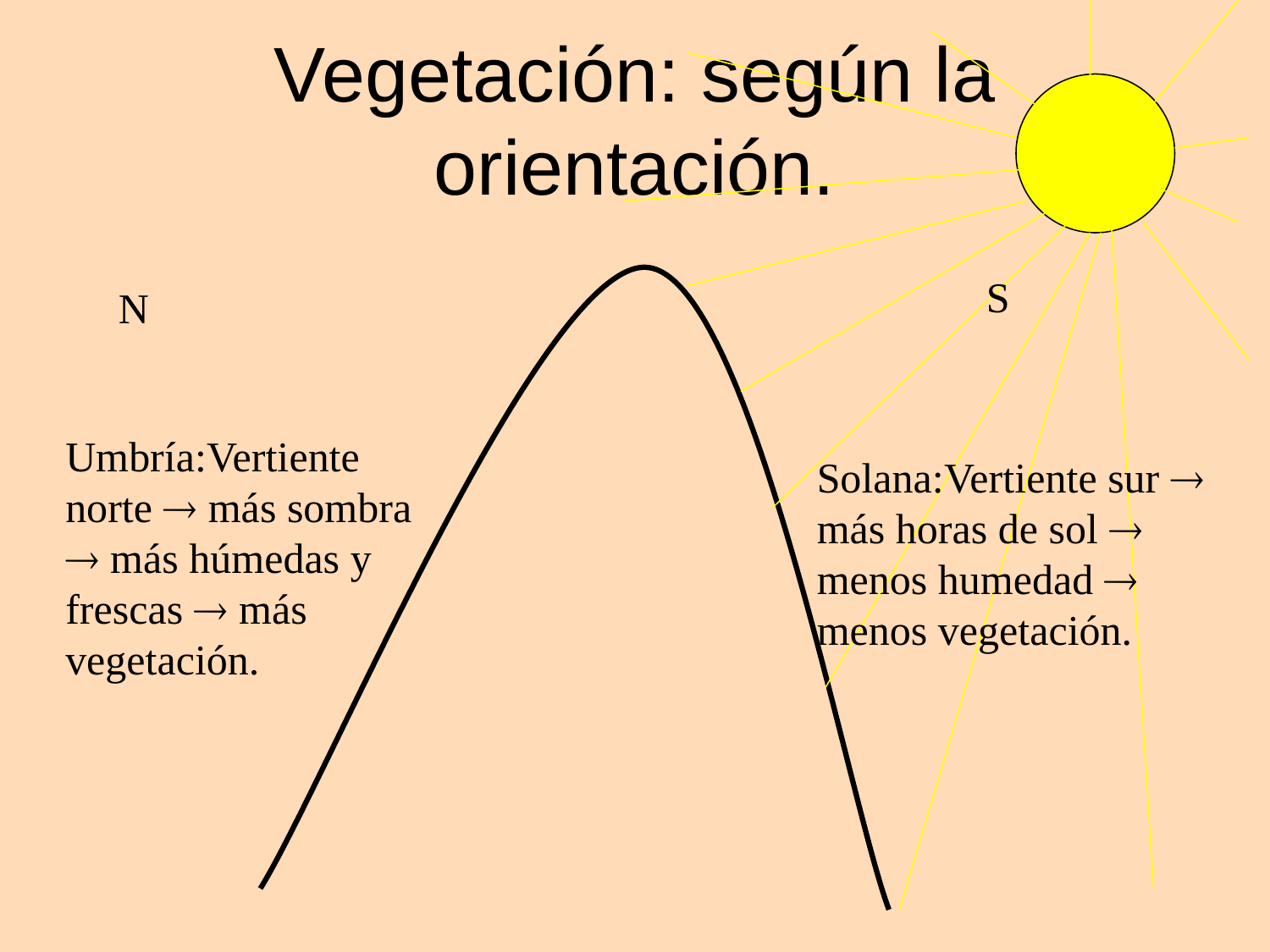

# Vegetación: según la orientación.

S
N
Umbría:Vertiente norte → más sombra → más húmedas y frescas → más vegetación.

Solana:Vertiente sur → más horas de sol → menos humedad → menos vegetación.